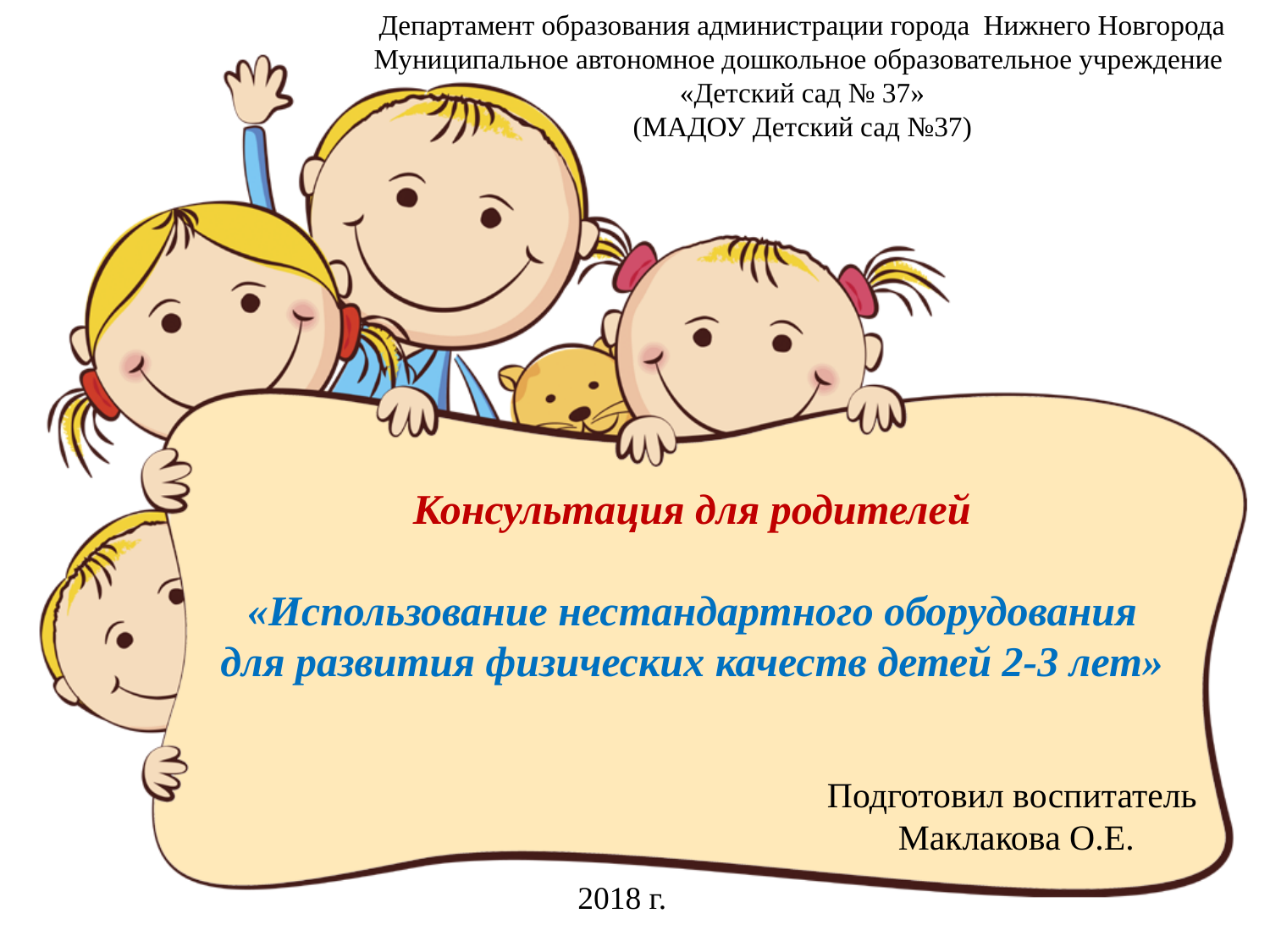

Департамент образования администрации города  Нижнего Новгорода
Муниципальное автономное дошкольное образовательное учреждение
«Детский сад № 37»
(МАДОУ Детский сад №37)
Консультация для родителей

«Использование нестандартного оборудования для развития физических качеств детей 2-3 лет»
Подготовил воспитатель
Маклакова О.Е.
2018 г.